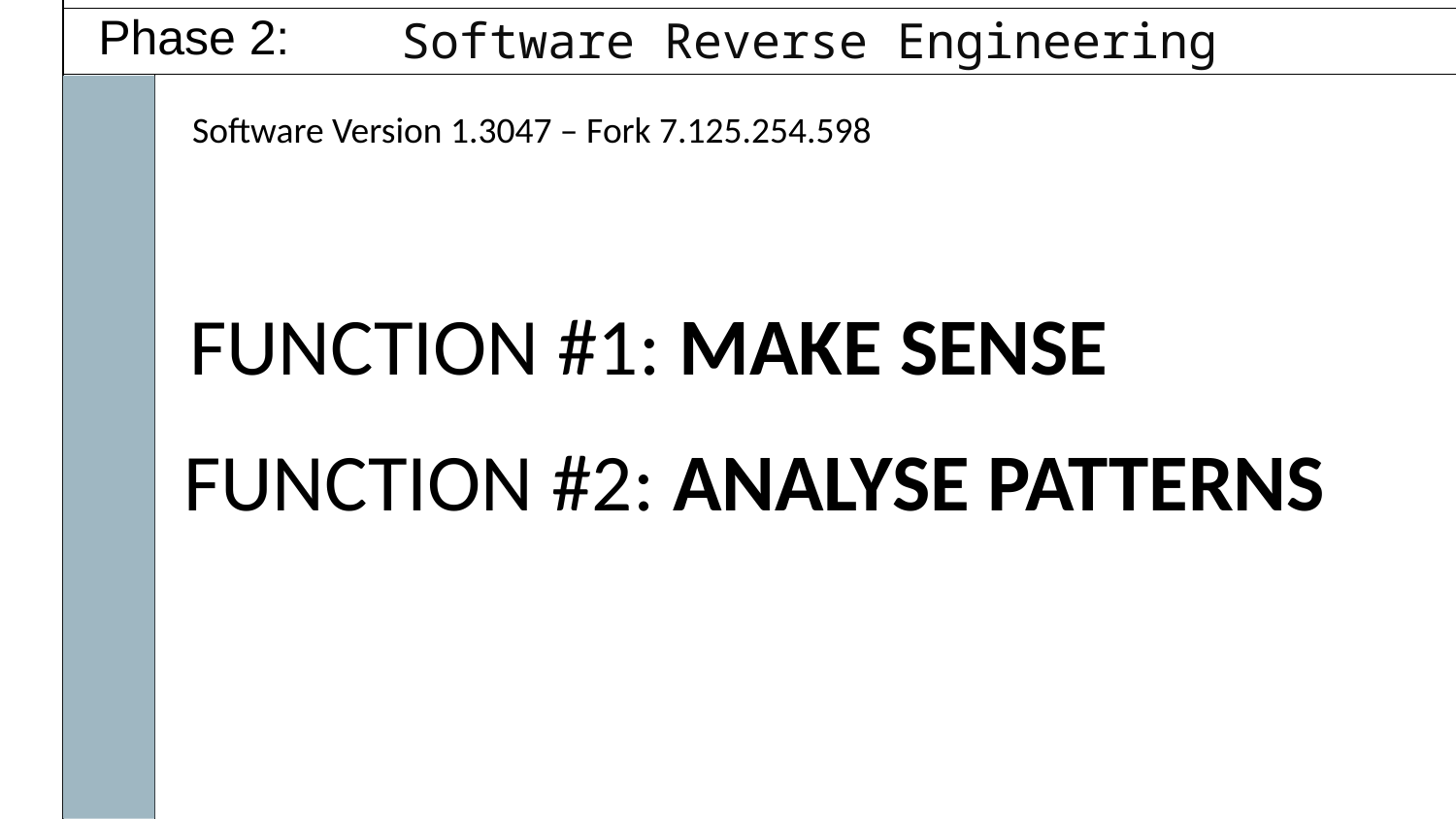

Phase 2:
Software Reverse Engineering

Software Version 1.3047 – Fork 7.125.254.598
MAIN FUNCTIONS
FUNCTION #1: MAKE SENSE
FUNCTION #2: ANALYSE PATTERNS